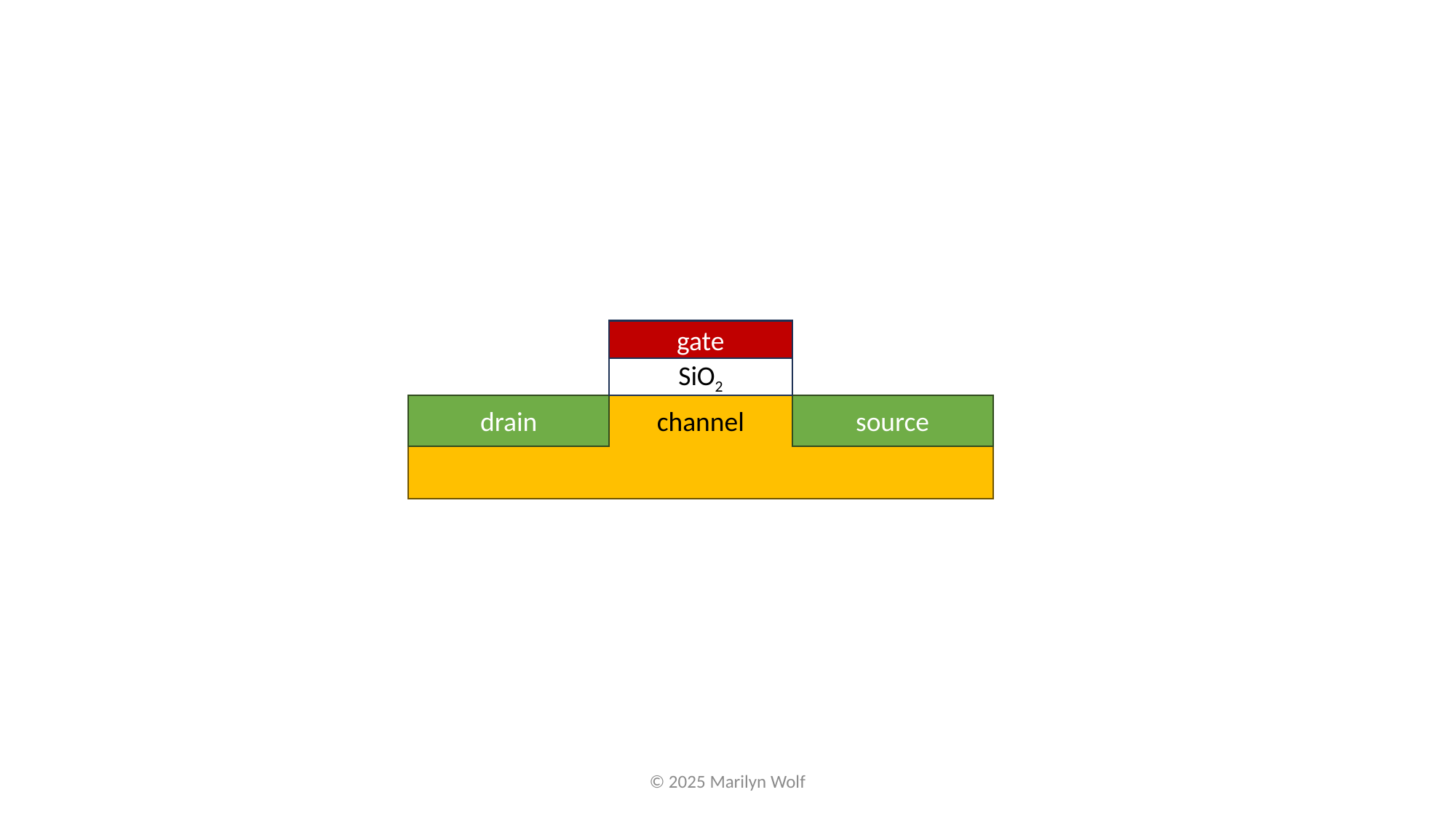

gate
SiO2

drain
source
channel
© 2025 Marilyn Wolf